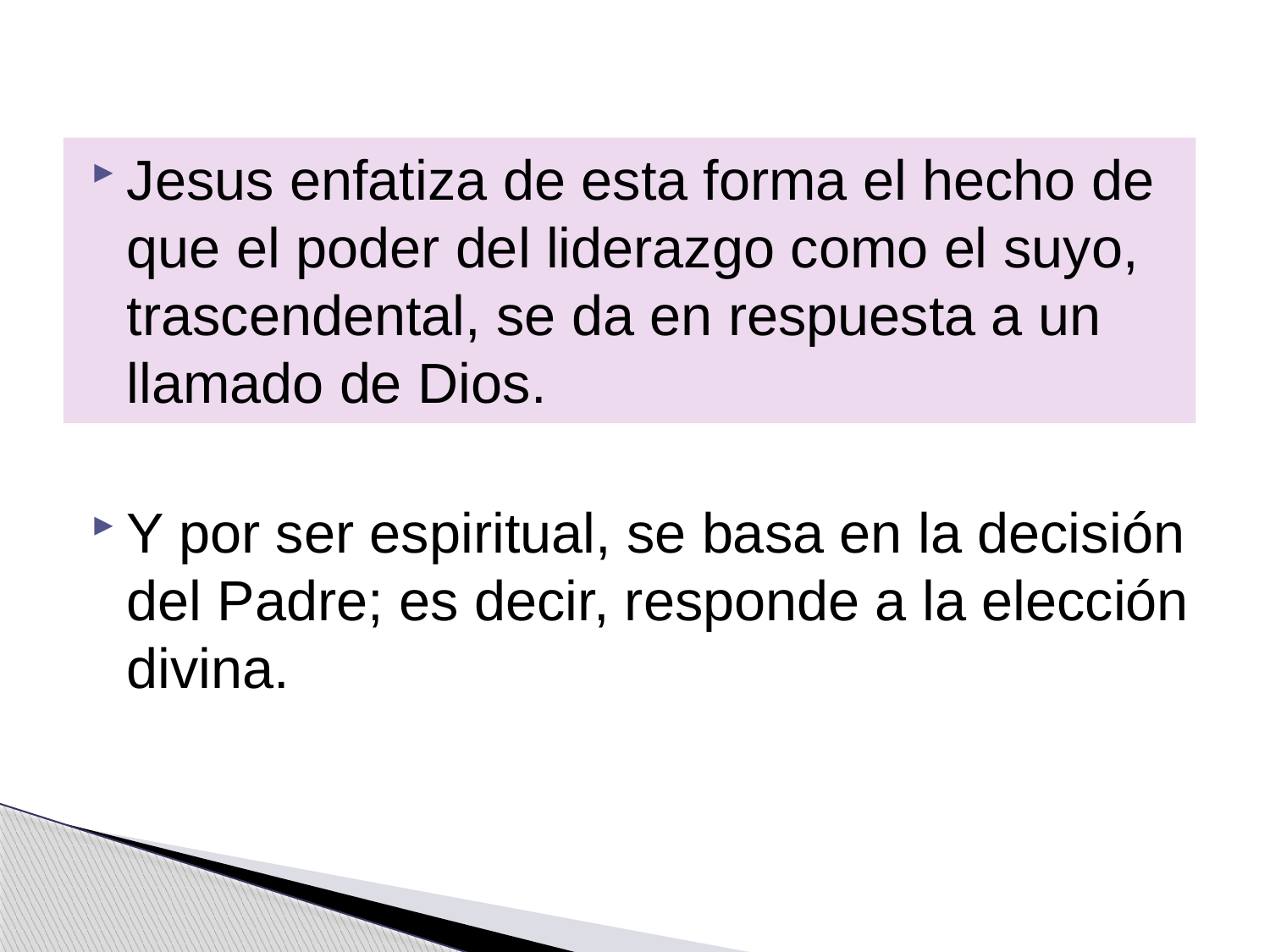

Jesus enfatiza de esta forma el hecho de que el poder del liderazgo como el suyo, trascendental, se da en respuesta a un llamado de Dios.

Y por ser espiritual, se basa en la decisión del Padre; es decir, responde a la elección divina.